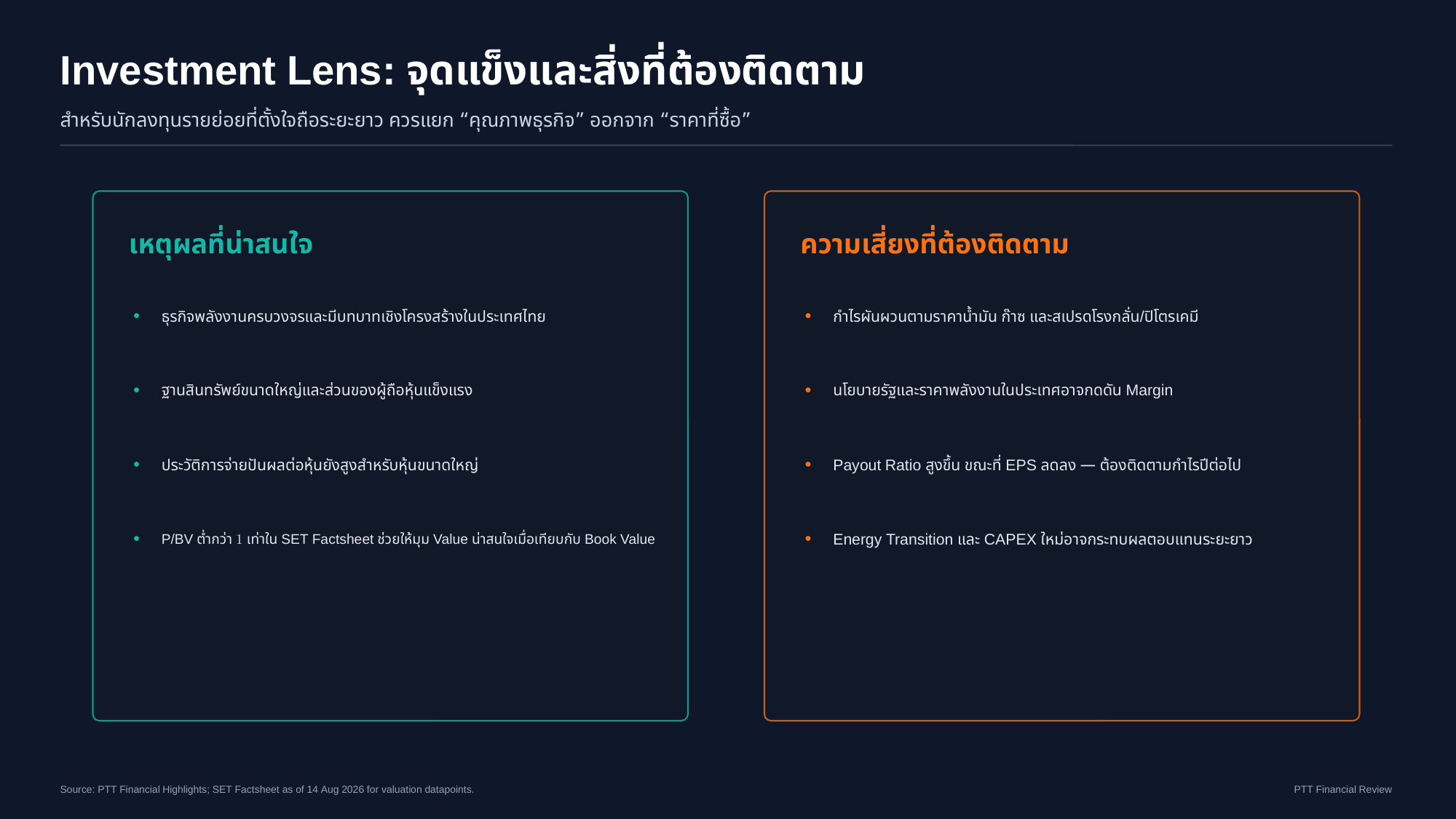

Investment Lens: จุดแข็งและสิ่งที่ต้องติดตาม
สำหรับนักลงทุนรายย่อยที่ตั้งใจถือระยะยาว ควรแยก “คุณภาพธุรกิจ” ออกจาก “ราคาที่ซื้อ”

เหตุผลที่น่าสนใจ
ความเสี่ยงที่ต้องติดตาม
ธุรกิจพลังงานครบวงจรและมีบทบาทเชิงโครงสร้างในประเทศไทย
กำไรผันผวนตามราคาน้ำมัน ก๊าซ และสเปรดโรงกลั่น/ปิโตรเคมี
●
●
ฐานสินทรัพย์ขนาดใหญ่และส่วนของผู้ถือหุ้นแข็งแรง
นโยบายรัฐและราคาพลังงานในประเทศอาจกดดัน Margin
●
●
ประวัติการจ่ายปันผลต่อหุ้นยังสูงสำหรับหุ้นขนาดใหญ่
Payout Ratio สูงขึ้น ขณะที่ EPS ลดลง — ต้องติดตามกำไรปีต่อไป
●
●
P/BV ต่ำกว่า 1 เท่าใน SET Factsheet ช่วยให้มุม Value น่าสนใจเมื่อเทียบกับ Book Value
Energy Transition และ CAPEX ใหม่อาจกระทบผลตอบแทนระยะยาว
●
●
Source: PTT Financial Highlights; SET Factsheet as of 14 Aug 2026 for valuation datapoints.
PTT Financial Review